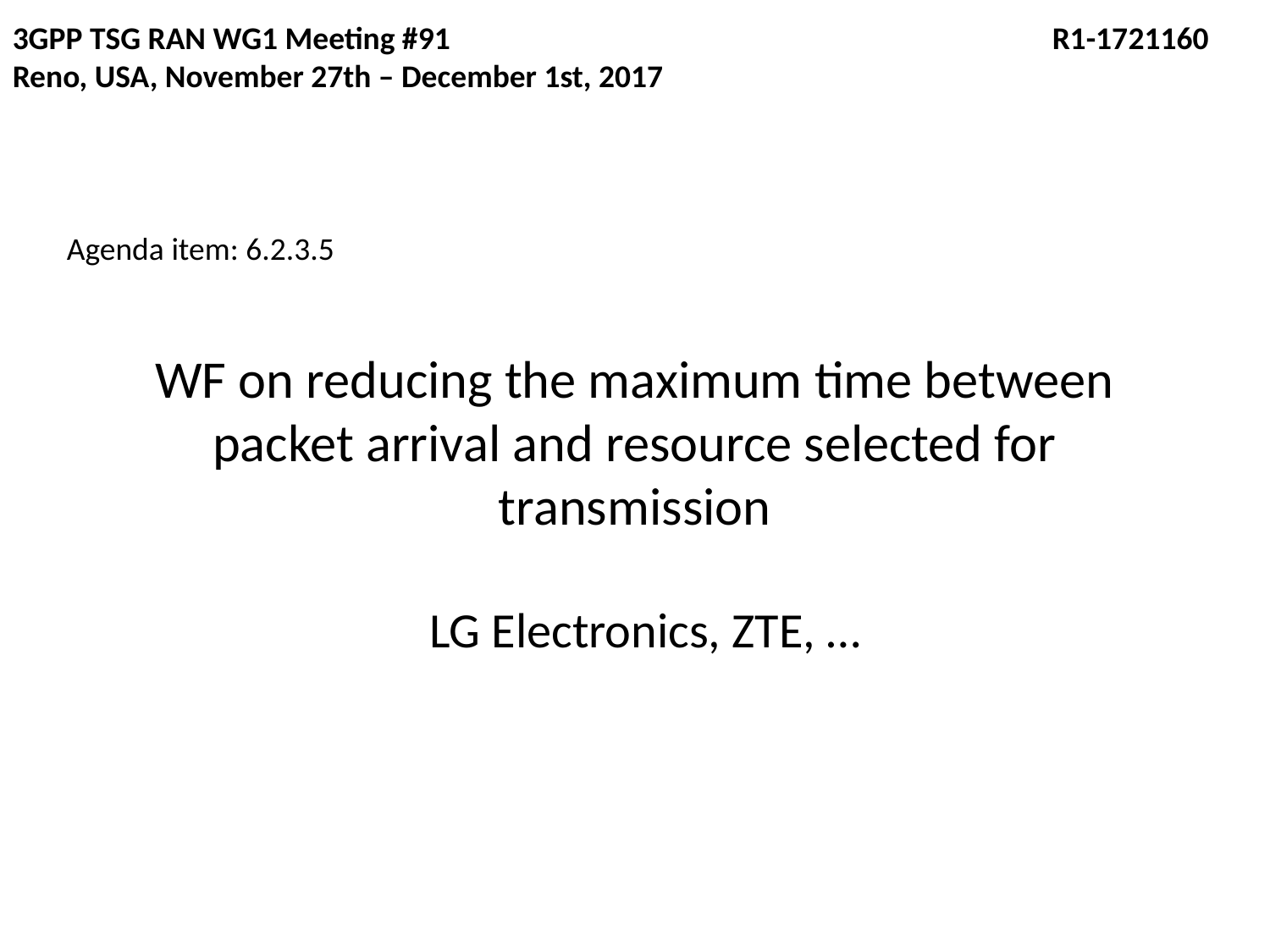

3GPP TSG RAN WG1 Meeting #91				                     R1-1721160
Reno, USA, November 27th – December 1st, 2017
Agenda item: 6.2.3.5
# WF on reducing the maximum time between packet arrival and resource selected for transmission
LG Electronics, ZTE, …